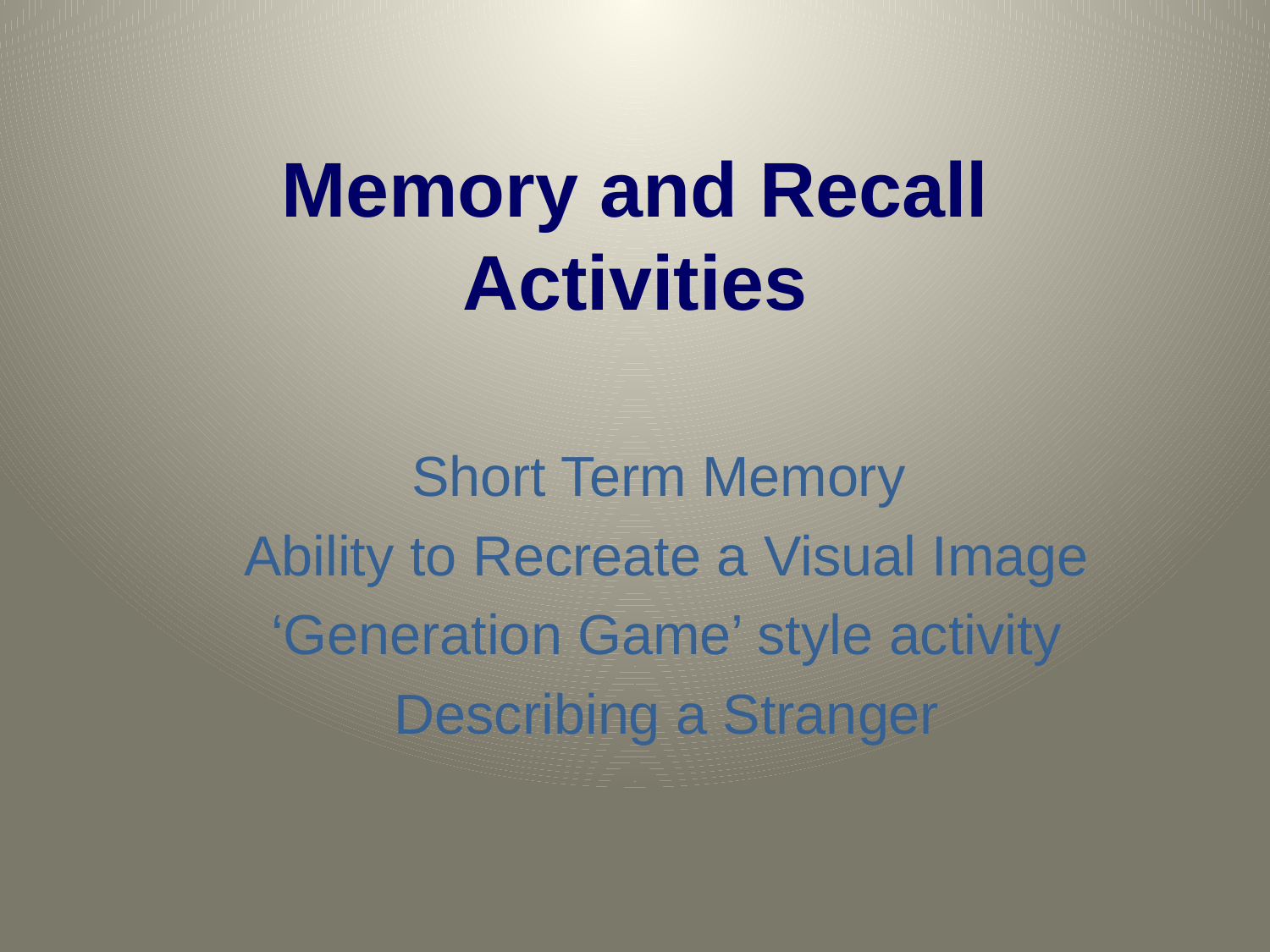

# Memory and Recall Activities
Short Term Memory
Ability to Recreate a Visual Image
‘Generation Game’ style activity
Describing a Stranger